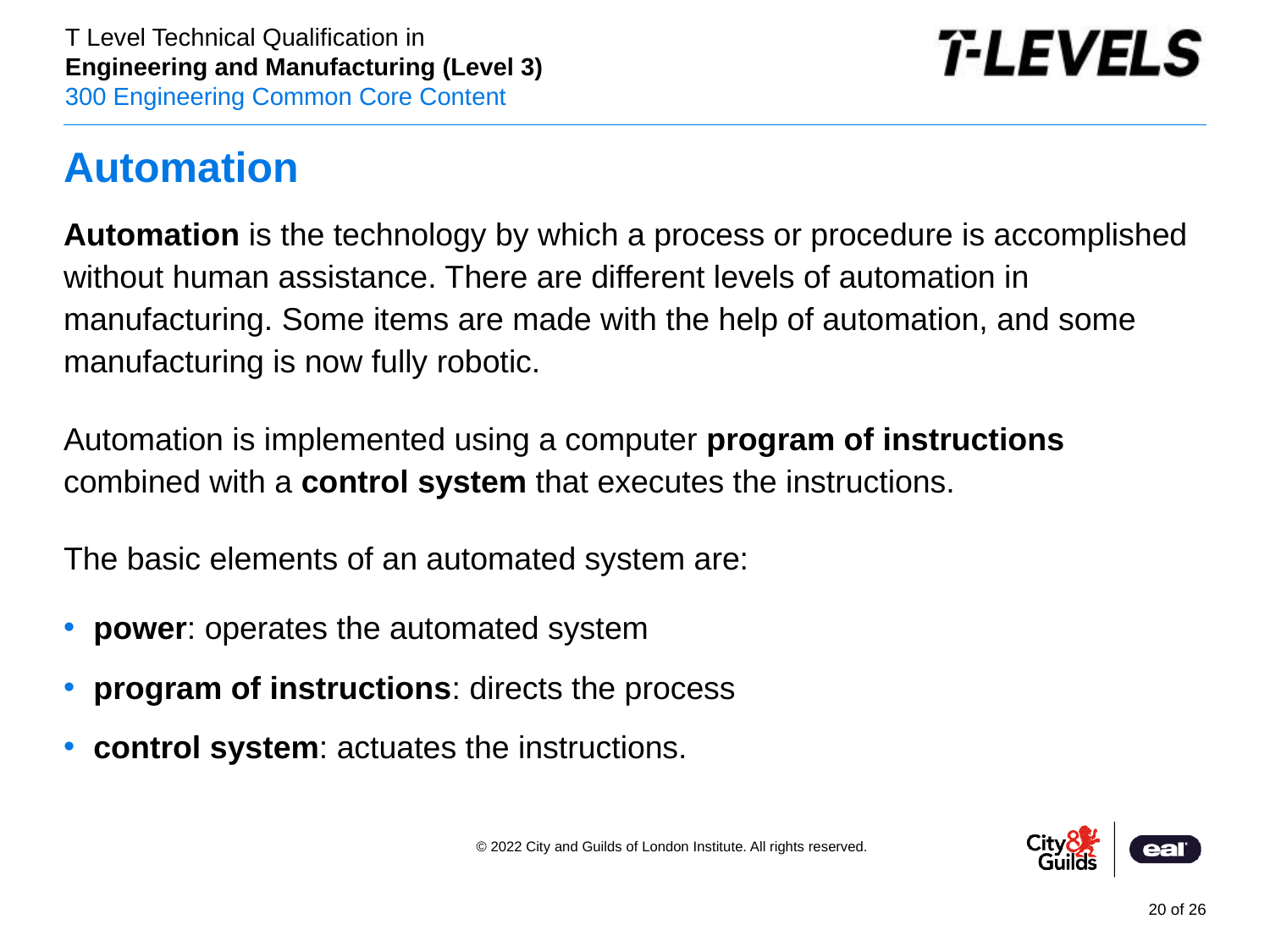

# Automation
Automation is the technology by which a process or procedure is accomplished without human assistance. There are different levels of automation in manufacturing. Some items are made with the help of automation, and some manufacturing is now fully robotic.
Automation is implemented using a computer program of instructions combined with a control system that executes the instructions.
The basic elements of an automated system are:
power: operates the automated system
program of instructions: directs the process
control system: actuates the instructions.